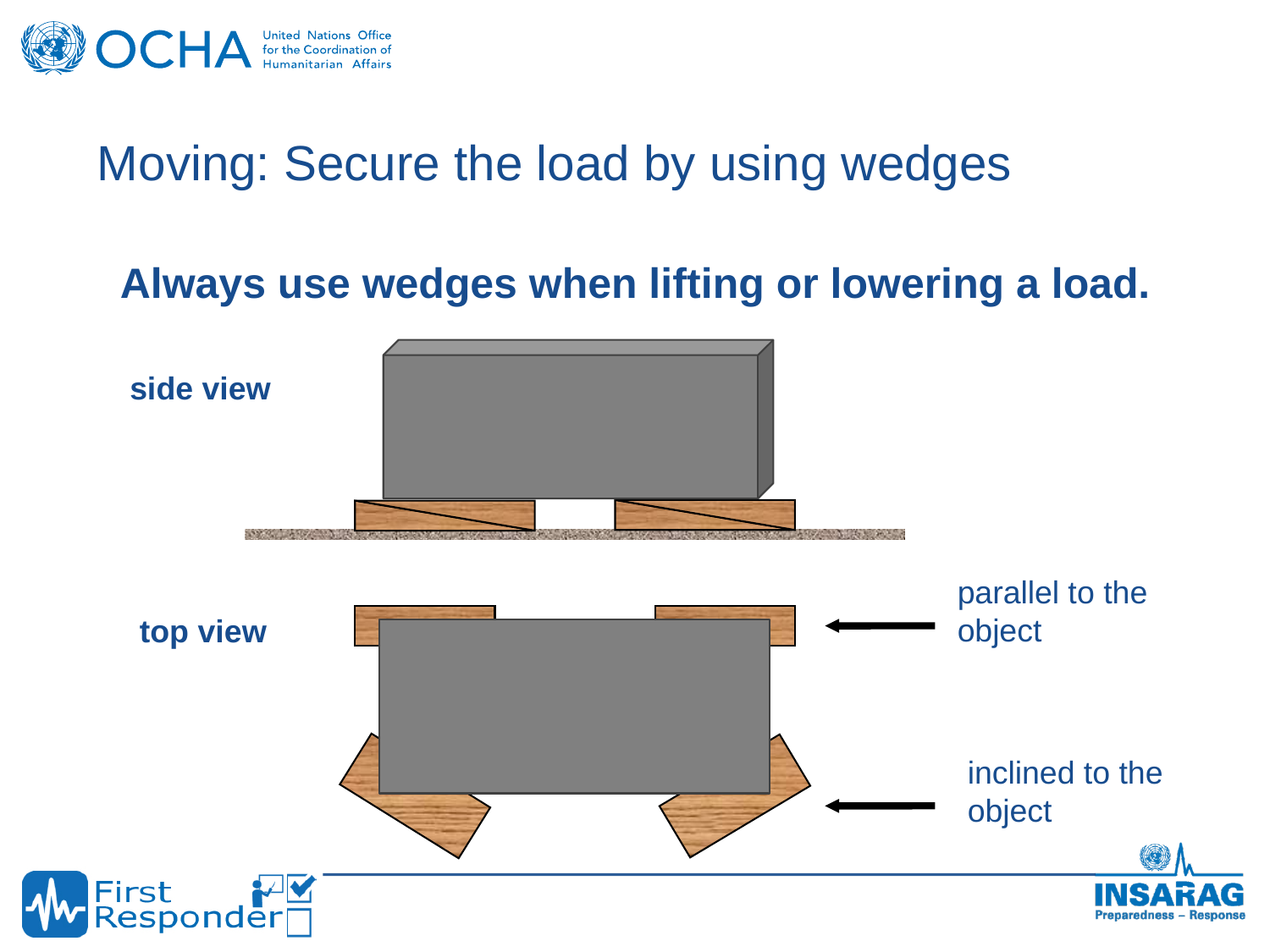

Moving: Secure the load by using wedges
Always use wedges when lifting or lowering a load.

side view

parallel to the object
top view

inclined to the object